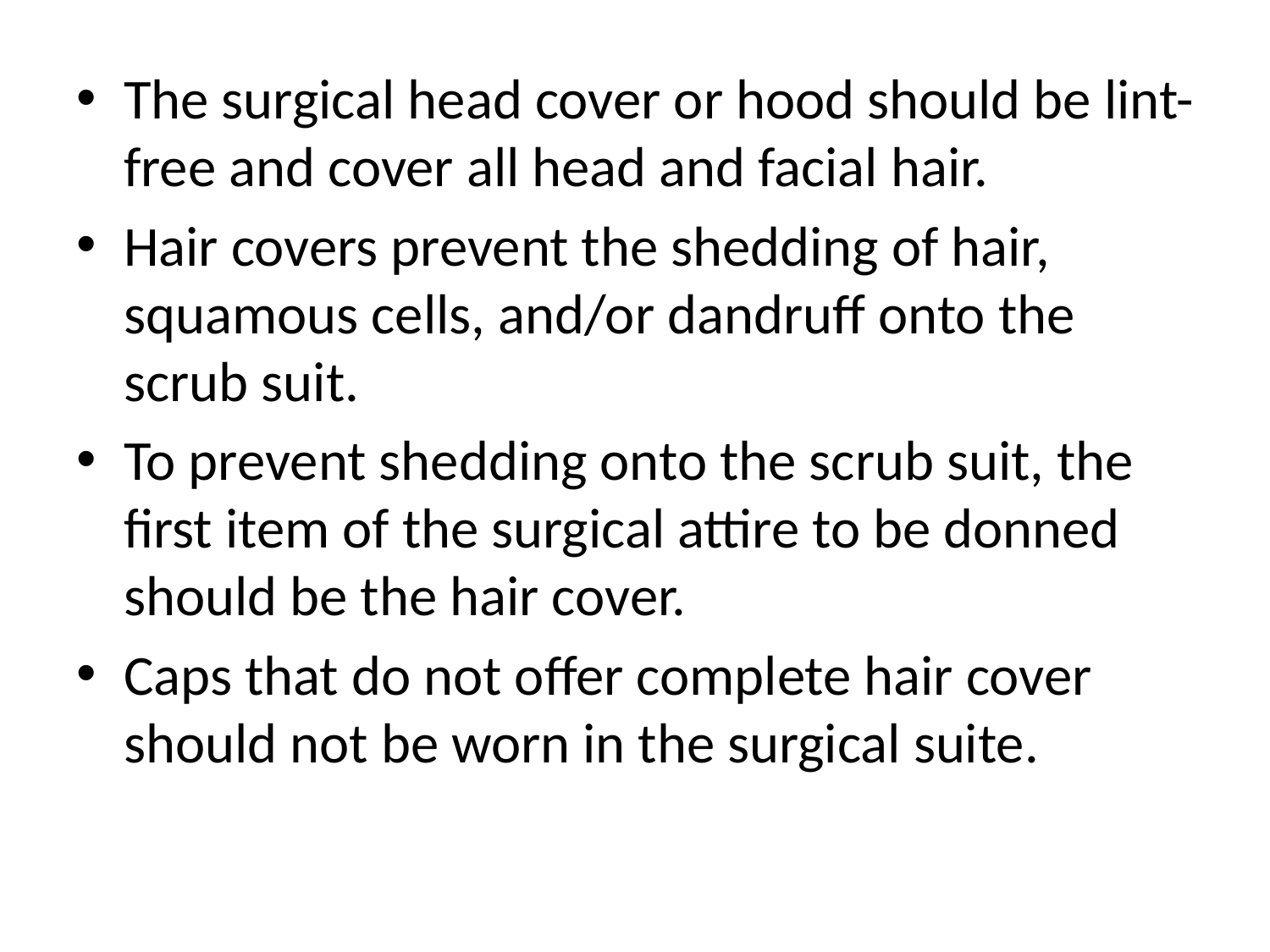

The surgical head cover or hood should be lint-free and cover all head and facial hair.
Hair covers prevent the shedding of hair, squamous cells, and/or dandruff onto the scrub suit.
To prevent shedding onto the scrub suit, the first item of the surgical attire to be donned should be the hair cover.
Caps that do not offer complete hair cover should not be worn in the surgical suite.